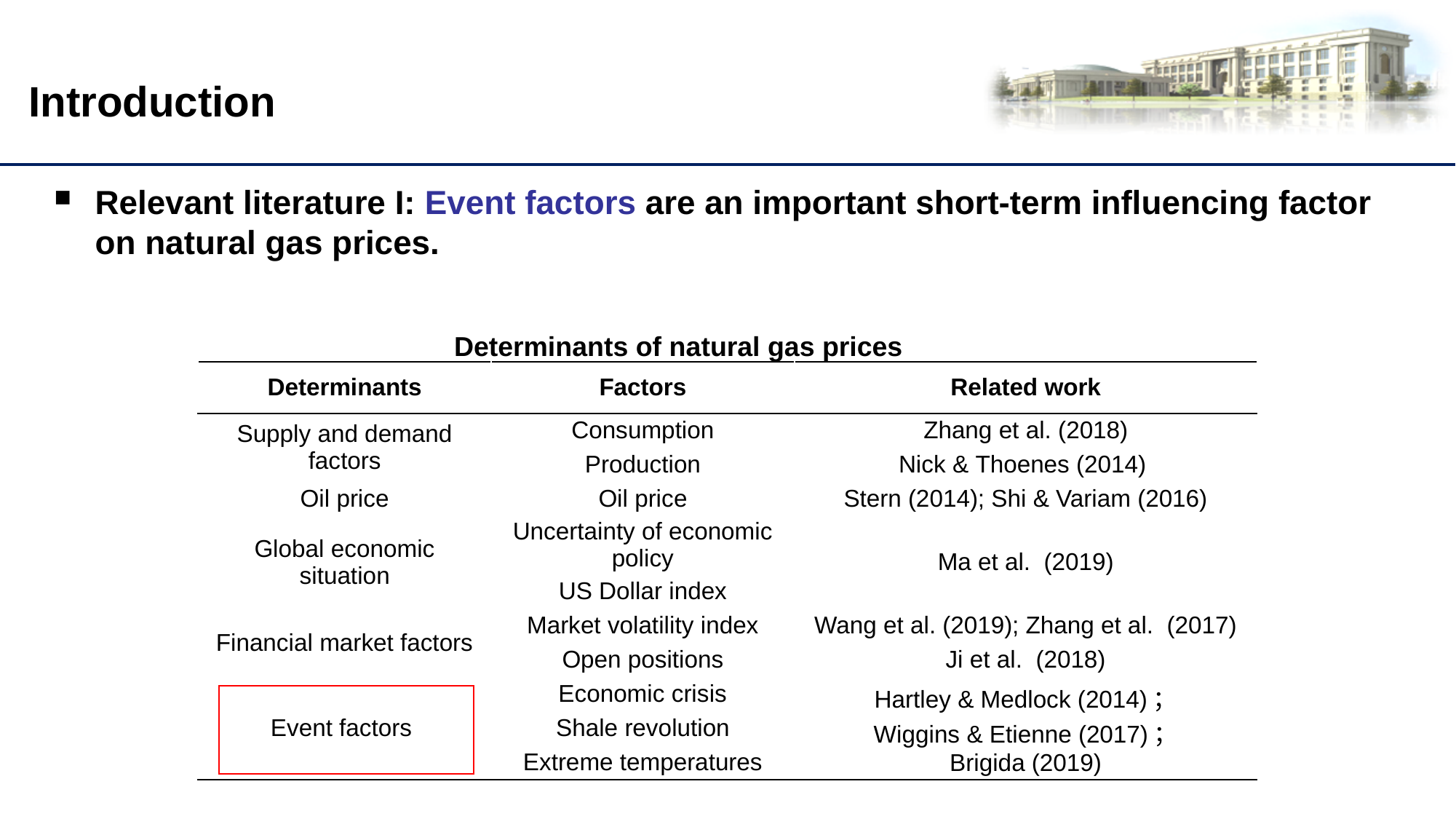

# Introduction
Relevant literature I: Event factors are an important short-term influencing factor on natural gas prices.
Determinants of natural gas prices
| Determinants | Factors | Related work |
| --- | --- | --- |
| Supply and demand factors | Consumption | Zhang et al. (2018) |
|  | Production | Nick & Thoenes (2014) |
| Oil price | Oil price | Stern (2014); Shi & Variam (2016) |
| Global economic situation | Uncertainty of economic policy | Ma et al. (2019) |
|  | US Dollar index |  |
| Financial market factors | Market volatility index | Wang et al. (2019); Zhang et al. (2017) |
|  | Open positions | Ji et al. (2018) |
| Event factors | Economic crisis | Hartley & Medlock (2014)； Wiggins & Etienne (2017)； Brigida (2019) |
|  | Shale revolution |  |
|  | Extreme temperatures |  |

5